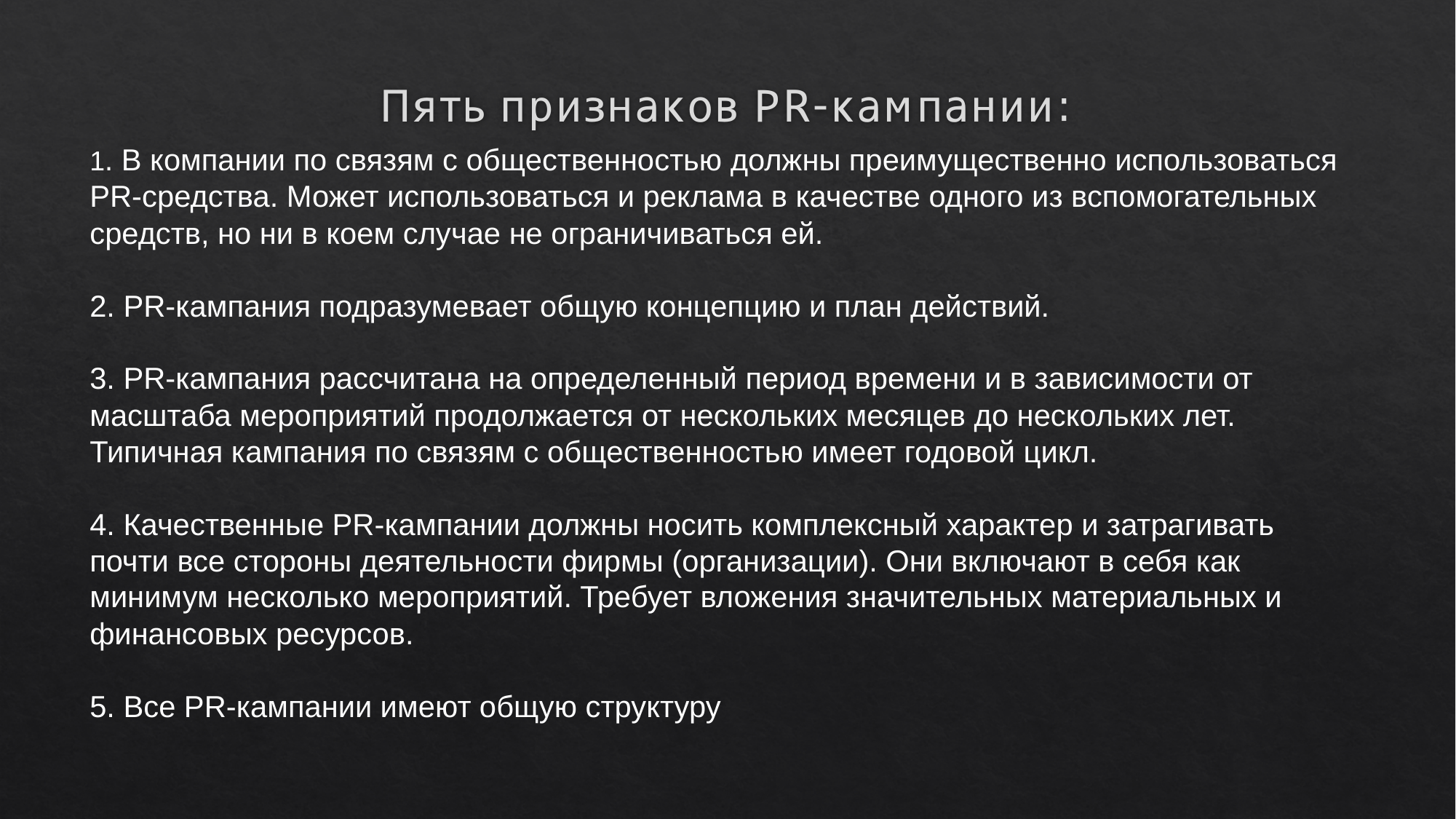

# Пять признаков PR-кампании:
1. В компании по связям с общественностью должны преимущественно использоваться PR-средства. Может использоваться и реклама в качестве одного из вспомогательных средств, но ни в коем случае не ограничиваться ей.

2. PR-кампания подразумевает общую концепцию и план действий.

3. PR-кампания рассчитана на определенный период времени и в зависимости от масштаба мероприятий продолжается от нескольких месяцев до нескольких лет. Типичная кампания по связям с общественностью имеет годовой цикл.

4. Качественные PR-кампании должны носить комплексный характер и затрагивать почти все стороны деятельности фирмы (организации). Они включают в себя как минимум несколько мероприятий. Требует вложения значительных материальных и финансовых ресурсов.

5. Все PR-кампании имеют общую структуру